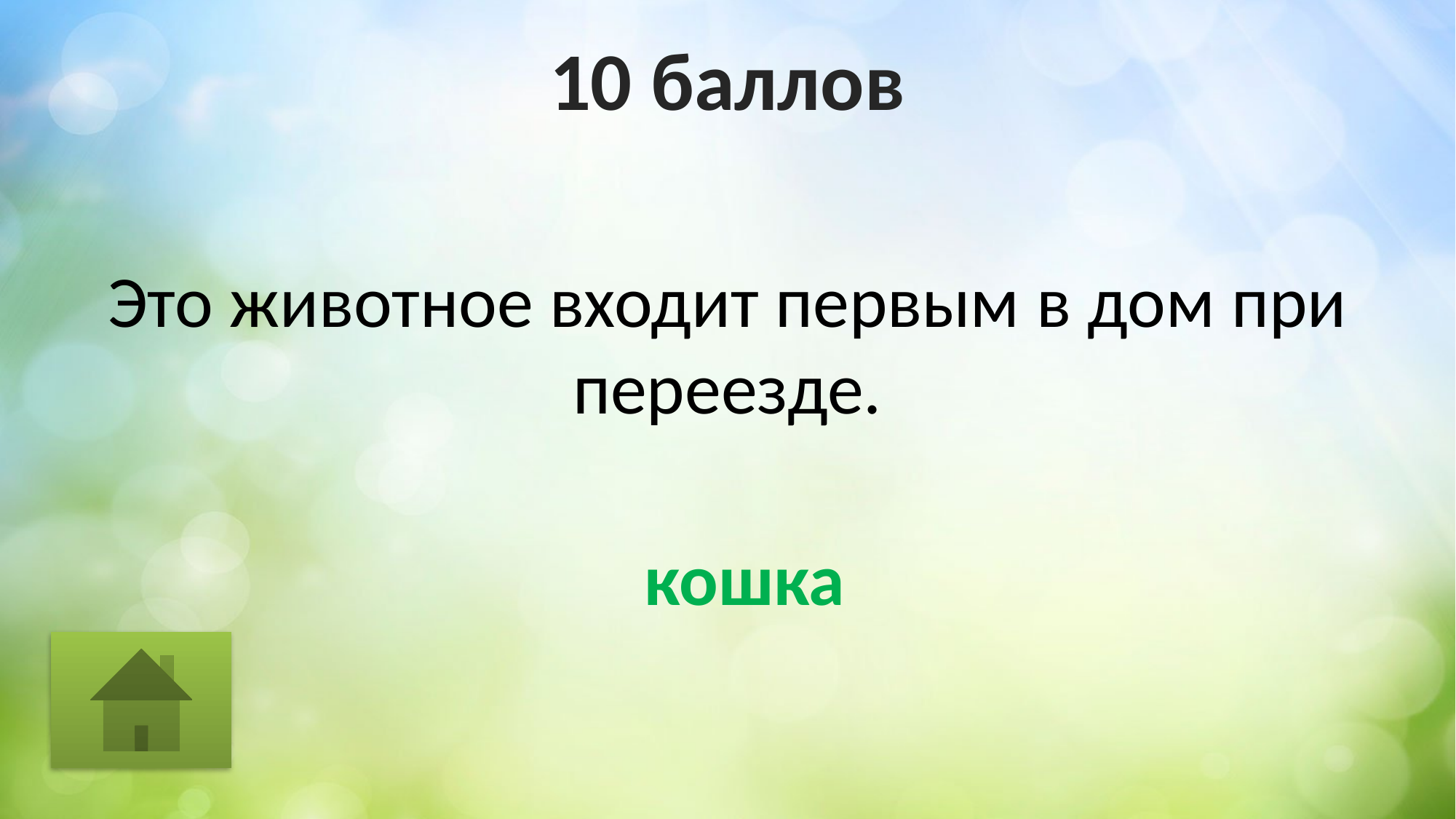

# 10 баллов
Это животное входит первым в дом при переезде.
кошка